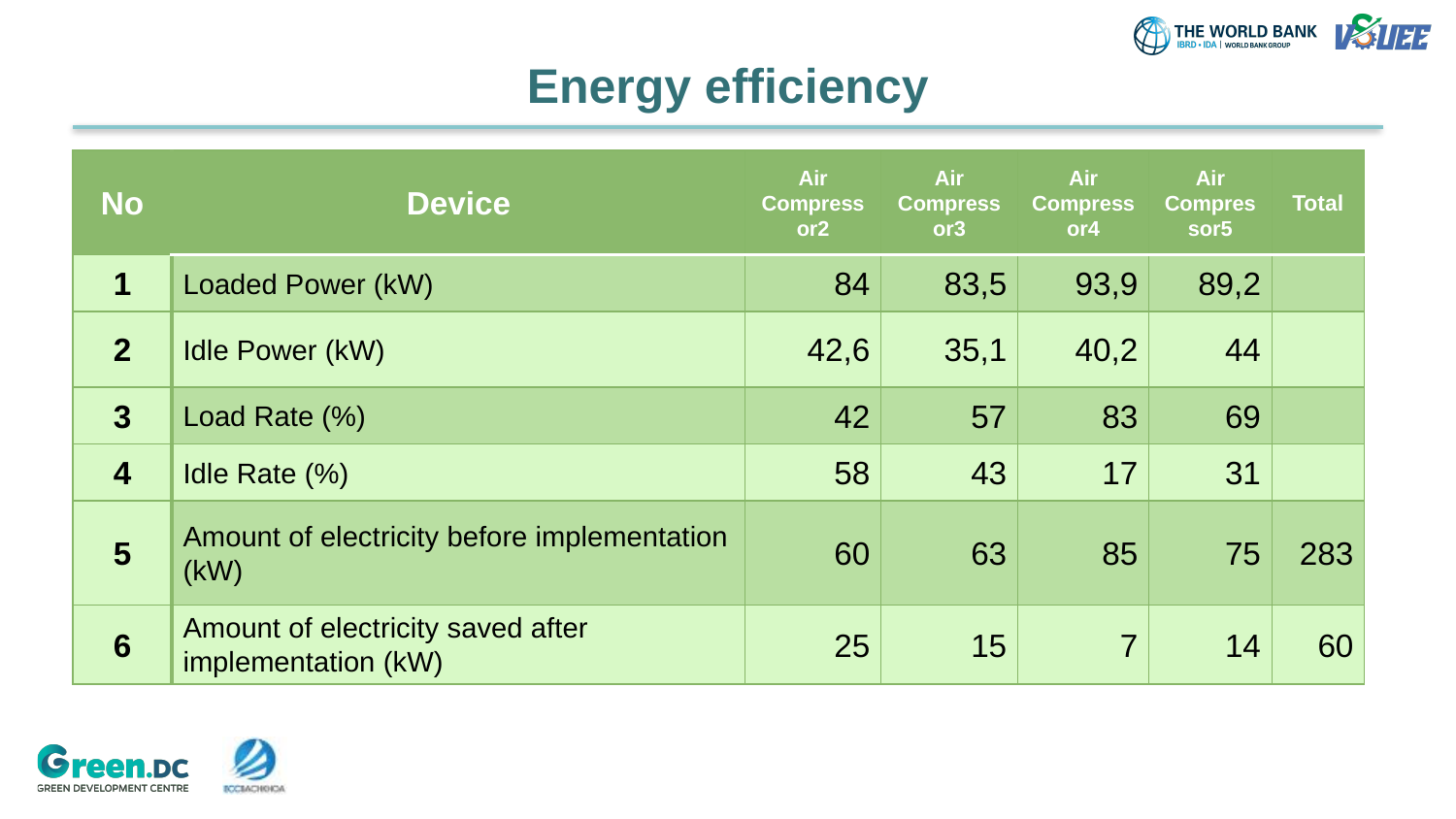

# Energy efficiency
| No | Device | Air Compressor2 | Air Compressor3 | Air Compressor4 | Air Compressor5 | Total |
| --- | --- | --- | --- | --- | --- | --- |
| 1 | Loaded Power (kW) | 84 | 83,5 | 93,9 | 89,2 |  |
| 2 | Idle Power (kW) | 42,6 | 35,1 | 40,2 | 44 |  |
| 3 | Load Rate (%) | 42 | 57 | 83 | 69 |  |
| 4 | Idle Rate (%) | 58 | 43 | 17 | 31 |  |
| 5 | Amount of electricity before implementation (kW) | 60 | 63 | 85 | 75 | 283 |
| 6 | Amount of electricity saved after implementation (kW) | 25 | 15 | 7 | 14 | 60 |